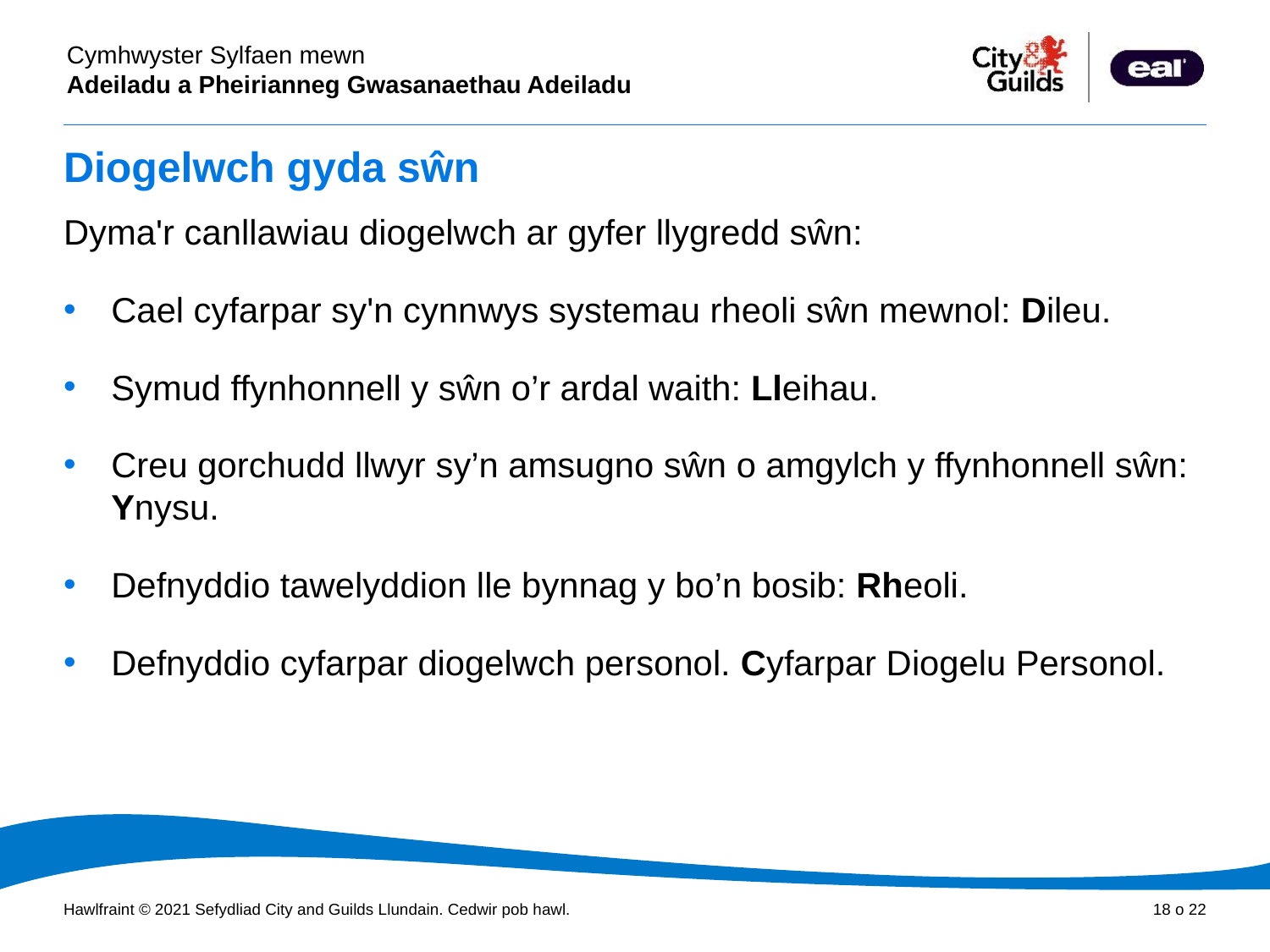

# Diogelwch gyda sŵn
Dyma'r canllawiau diogelwch ar gyfer llygredd sŵn:
Cael cyfarpar sy'n cynnwys systemau rheoli sŵn mewnol: Dileu.
Symud ffynhonnell y sŵn o’r ardal waith: Lleihau.
Creu gorchudd llwyr sy’n amsugno sŵn o amgylch y ffynhonnell sŵn: Ynysu.
Defnyddio tawelyddion lle bynnag y bo’n bosib: Rheoli.
Defnyddio cyfarpar diogelwch personol. Cyfarpar Diogelu Personol.